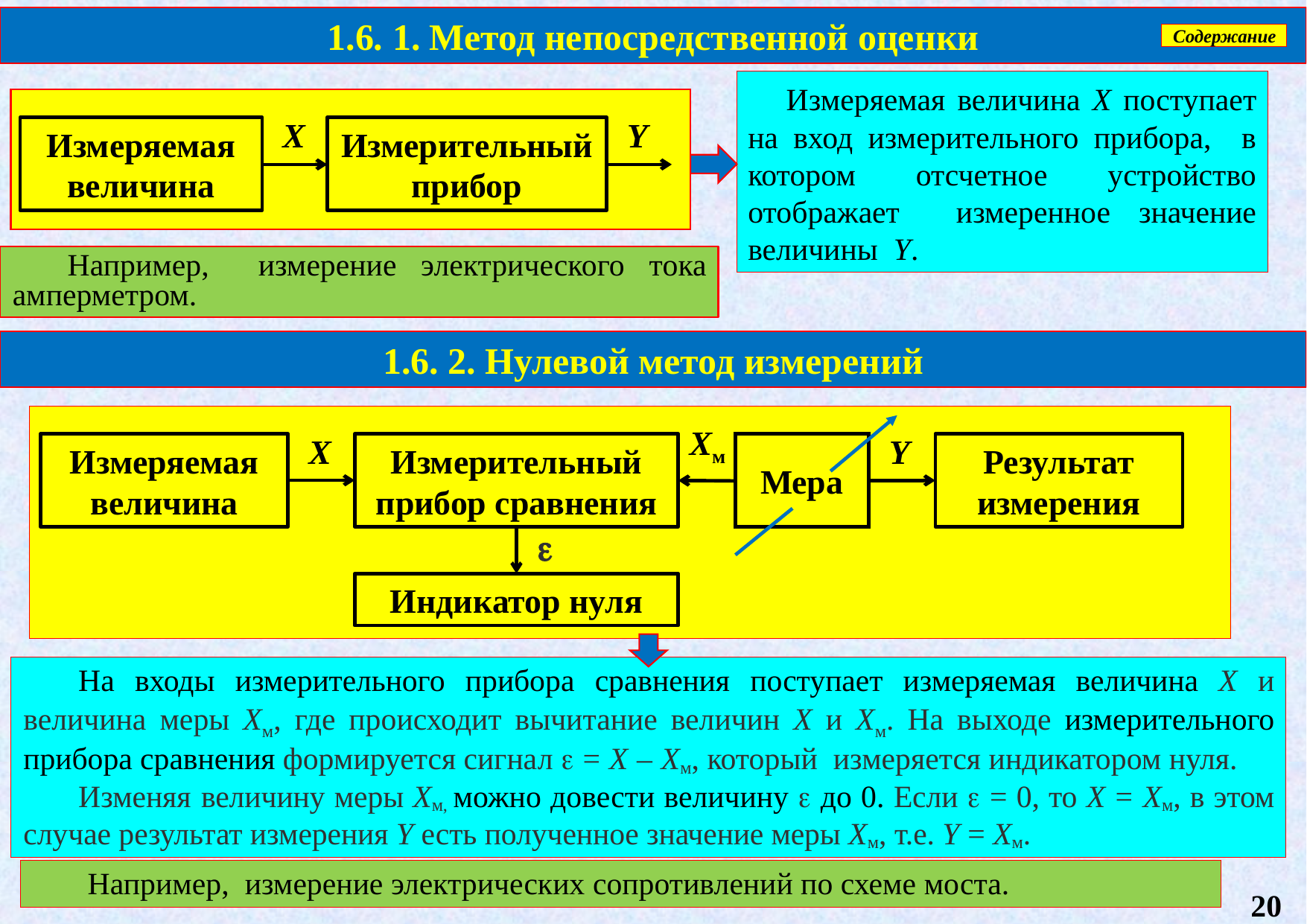

1.6. 1. Метод непосредственной оценки
Содержание
   Измеряемая величина Х поступает на вход измерительного прибора,  в котором  отсчетное  устройство отображает  измеренное значение величины  Y.

X
Y
Измеряемая величина
Измерительный прибор

Например,  измерение электрического тока амперметром.
1.6. 2. Нулевой метод измерений

Xм
X
Y
Измеряемая величина
Измерительный прибор сравнения
Мера
Результат измерения
ε
Индикатор нуля

На входы измерительного прибора сравнения поступает измеряемая величина X и величина меры Xм, где происходит вычитание величин X и Xм. На выходе измерительного прибора сравнения формируется сигнал ε = X – Xм, который  измеряется индикатором нуля.
Изменяя величину меры Xм, можно довести величину ε до 0. Если ε = 0, то X = Xм, в этом случае результат измерения Y есть полученное значение меры Xм, т.е. Y = Xм.
Например,  измерение электрических сопротивлений по схеме моста.
20